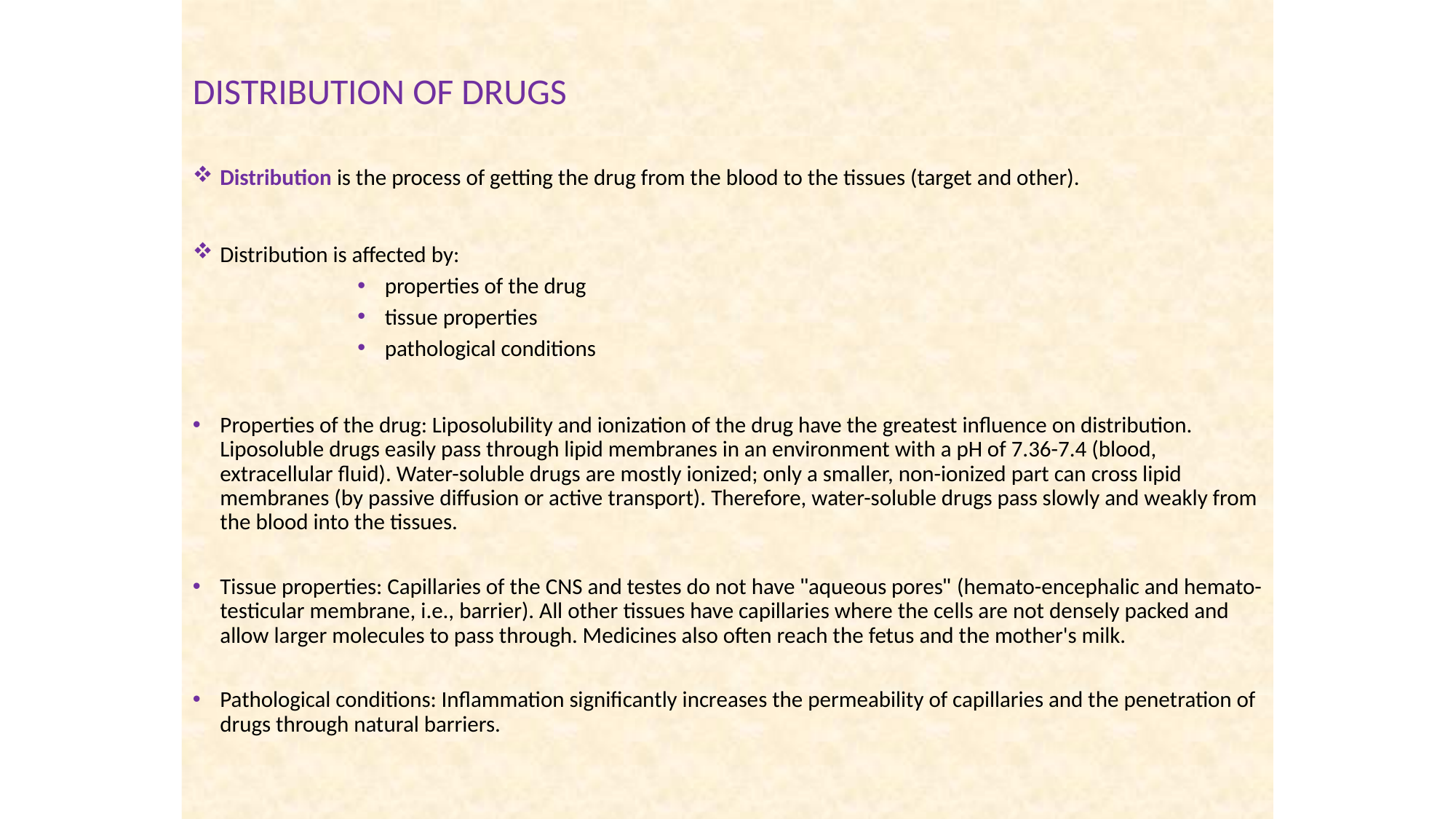

# DISTRIBUTION OF DRUGS

Distribution is the process of getting the drug from the blood to the tissues (target and other).

Distribution is affected by:
properties of the drug
tissue properties
pathological conditions

Properties of the drug: Liposolubility and ionization of the drug have the greatest influence on distribution. Liposoluble drugs easily pass through lipid membranes in an environment with a pH of 7.36-7.4 (blood, extracellular fluid). Water-soluble drugs are mostly ionized; only a smaller, non-ionized part can cross lipid membranes (by passive diffusion or active transport). Therefore, water-soluble drugs pass slowly and weakly from the blood into the tissues.

Tissue properties: Capillaries of the CNS and testes do not have "aqueous pores" (hemato-encephalic and hemato-testicular membrane, i.e., barrier). All other tissues have capillaries where the cells are not densely packed and allow larger molecules to pass through. Medicines also often reach the fetus and the mother's milk.

Pathological conditions: Inflammation significantly increases the permeability of capillaries and the penetration of drugs through natural barriers.